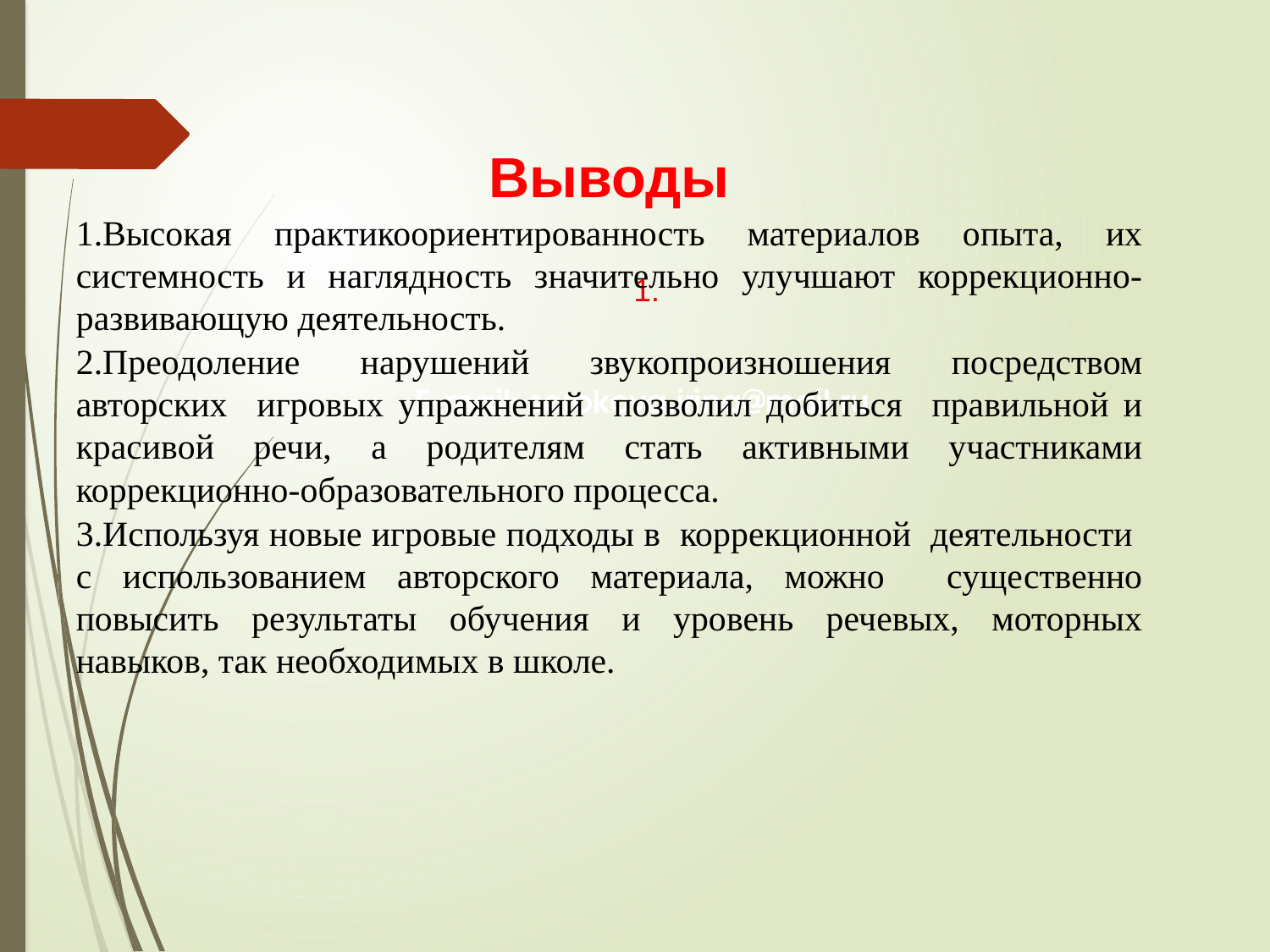

Выводы
1.Высокая практикоориентированность материалов опыта, их системность и наглядность значительно улучшают коррекционно-развивающую деятельность.
2.Преодоление нарушений звукопроизношения посредством авторских  игровых упражнений  позволил добиться  правильной и красивой речи, а родителям стать активными участниками коррекционно-образовательного процесса.
3.Используя новые игровые подходы в  коррекционной  деятельности  с использованием авторского материала, можно  существенно повысить результаты обучения и уровень речевых, моторных навыков, так необходимых в школе.

1.

E-mail: sorokova.irina@mail.ru